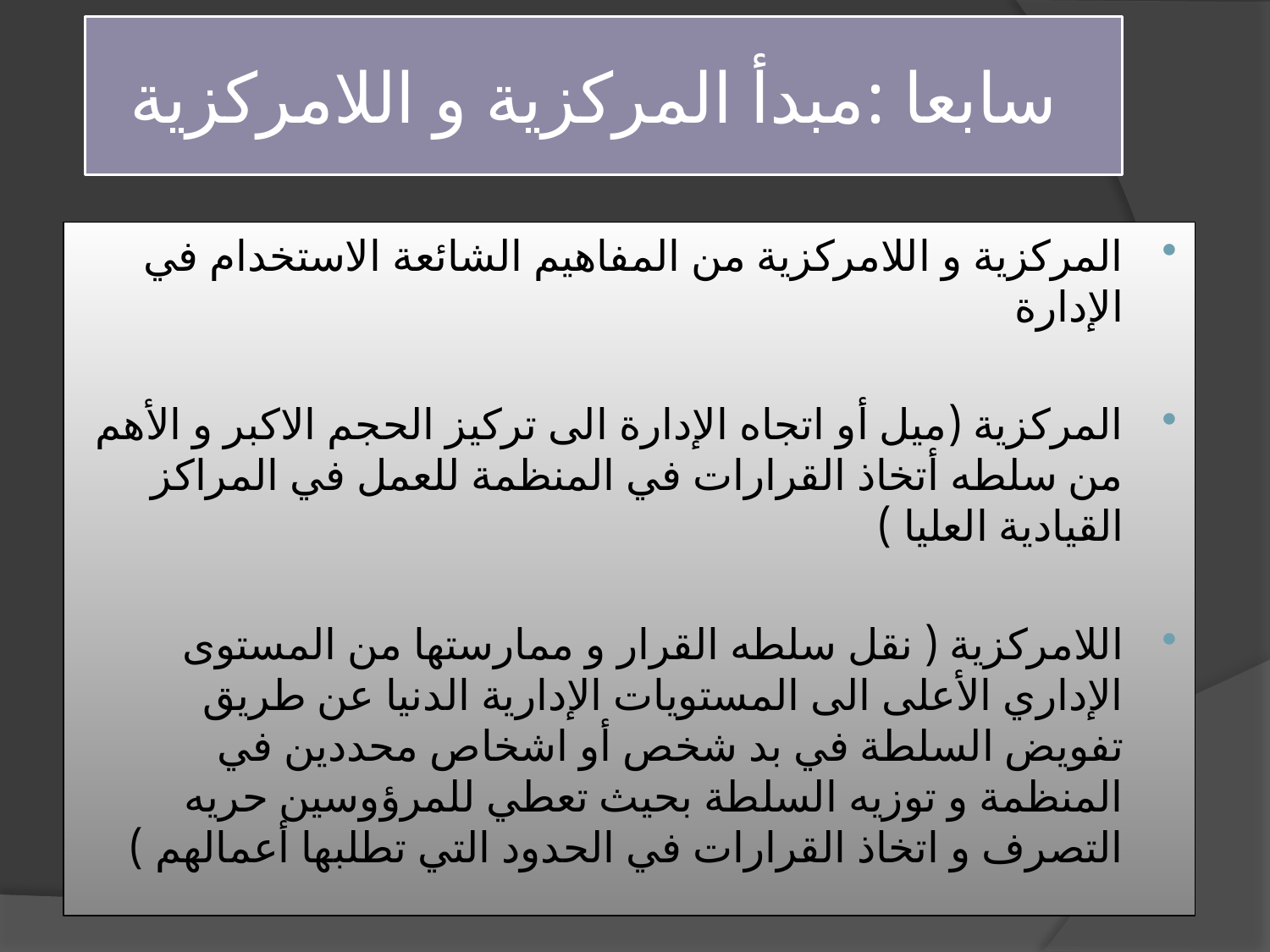

# سابعا :مبدأ المركزية و اللامركزية
المركزية و اللامركزية من المفاهيم الشائعة الاستخدام في الإدارة

المركزية (ميل أو اتجاه الإدارة الى تركيز الحجم الاكبر و الأهم من سلطه أتخاذ القرارات في المنظمة للعمل في المراكز القيادية العليا )

اللامركزية ( نقل سلطه القرار و ممارستها من المستوى الإداري الأعلى الى المستويات الإدارية الدنيا عن طريق تفويض السلطة في بد شخص أو اشخاص محددين في المنظمة و توزيه السلطة بحيث تعطي للمرؤوسين حريه التصرف و اتخاذ القرارات في الحدود التي تطلبها أعمالهم )